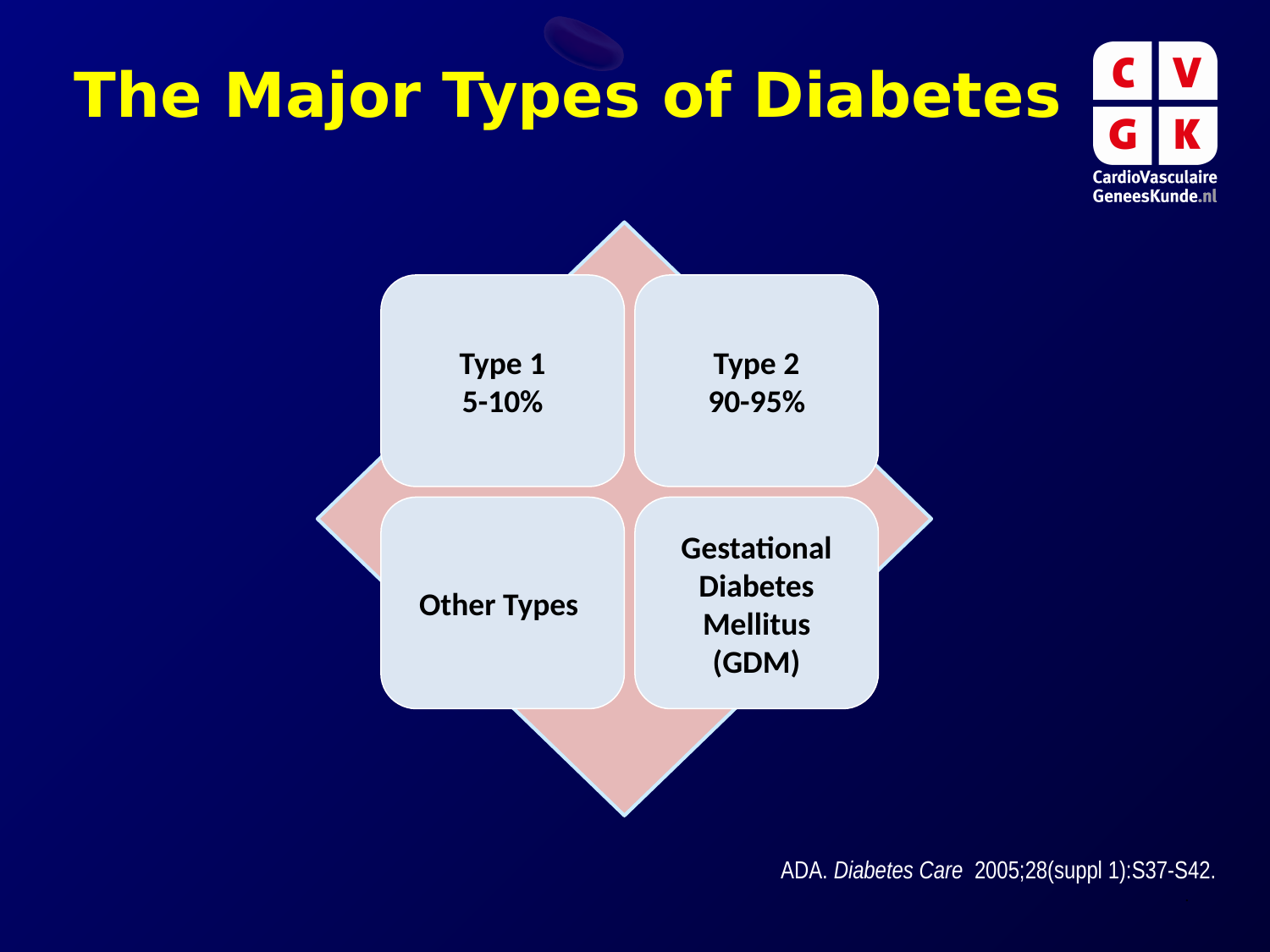

The Major Types of Diabetes

Type 1
5-10%
Type 2
90-95%
Other Types
Gestational Diabetes Mellitus (GDM)
ADA. Diabetes Care  2005;28(suppl 1):S37-S42.
.